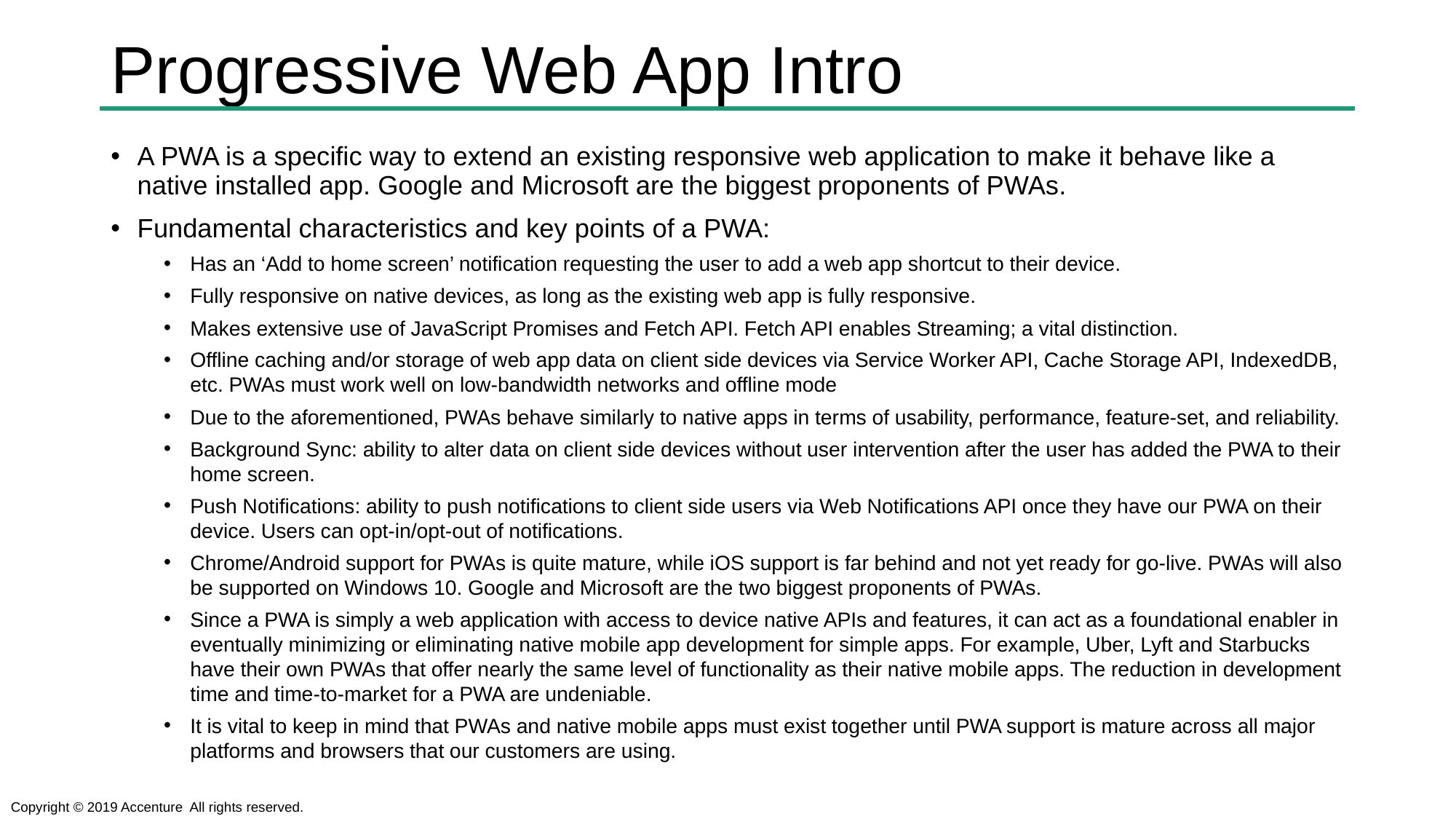

# Progressive Web App Intro
A PWA is a specific way to extend an existing responsive web application to make it behave like a native installed app. Google and Microsoft are the biggest proponents of PWAs.
Fundamental characteristics and key points of a PWA:
Has an ‘Add to home screen’ notification requesting the user to add a web app shortcut to their device.
Fully responsive on native devices, as long as the existing web app is fully responsive.
Makes extensive use of JavaScript Promises and Fetch API. Fetch API enables Streaming; a vital distinction.
Offline caching and/or storage of web app data on client side devices via Service Worker API, Cache Storage API, IndexedDB, etc. PWAs must work well on low-bandwidth networks and offline mode
Due to the aforementioned, PWAs behave similarly to native apps in terms of usability, performance, feature-set, and reliability.
Background Sync: ability to alter data on client side devices without user intervention after the user has added the PWA to their home screen.
Push Notifications: ability to push notifications to client side users via Web Notifications API once they have our PWA on their device. Users can opt-in/opt-out of notifications.
Chrome/Android support for PWAs is quite mature, while iOS support is far behind and not yet ready for go-live. PWAs will also be supported on Windows 10. Google and Microsoft are the two biggest proponents of PWAs.
Since a PWA is simply a web application with access to device native APIs and features, it can act as a foundational enabler in eventually minimizing or eliminating native mobile app development for simple apps. For example, Uber, Lyft and Starbucks have their own PWAs that offer nearly the same level of functionality as their native mobile apps. The reduction in development time and time-to-market for a PWA are undeniable.
It is vital to keep in mind that PWAs and native mobile apps must exist together until PWA support is mature across all major platforms and browsers that our customers are using.

Copyright © 2019 Accenture  All rights reserved.